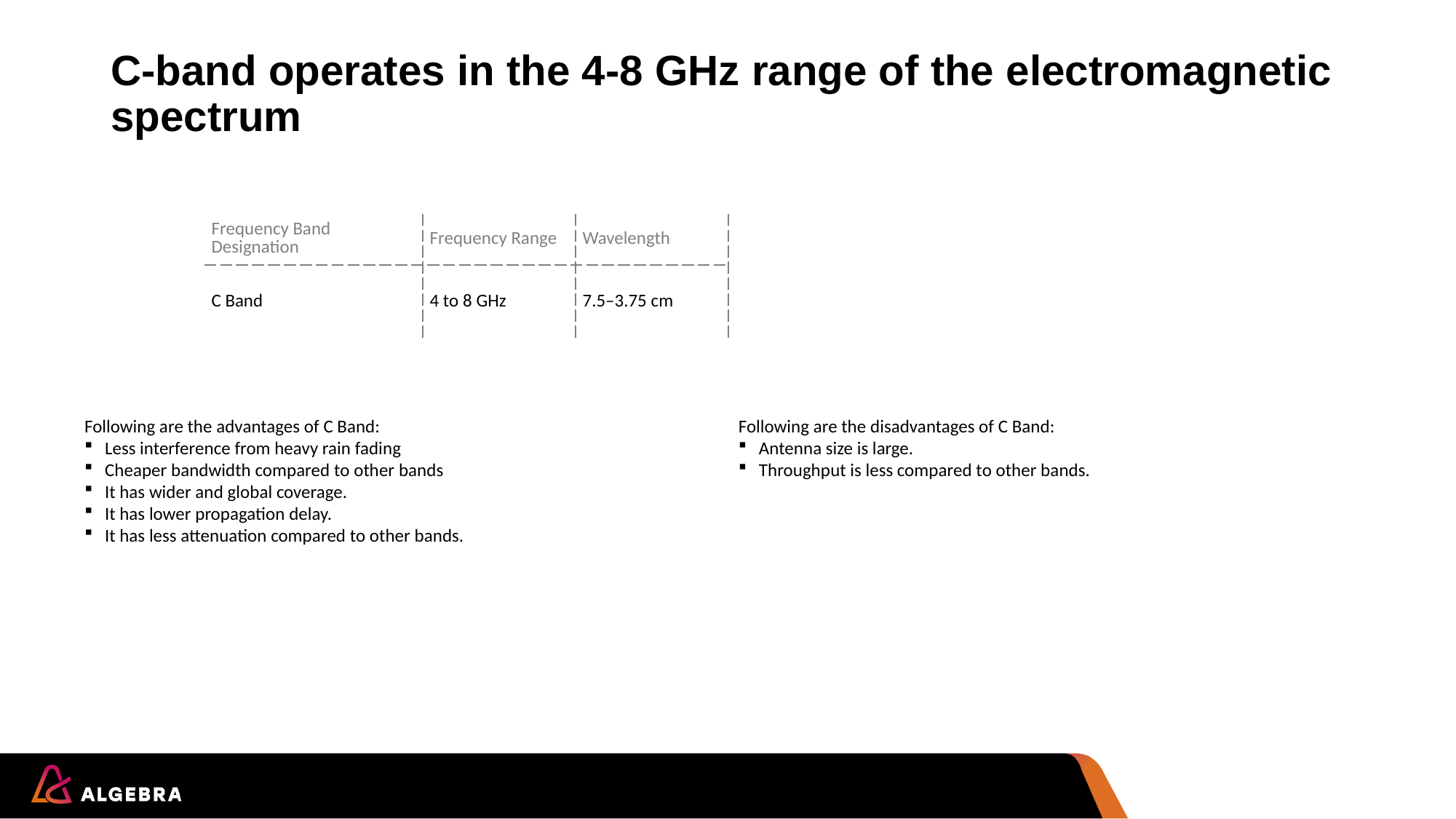

# C-band operates in the 4-8 GHz range of the electromagnetic spectrum
| Frequency Band Designation | Frequency Range | Wavelength |
| --- | --- | --- |
| C Band | 4 to 8 GHz | 7.5–3.75 cm |
Following are the advantages of C Band:
Less interference from heavy rain fading
Cheaper bandwidth compared to other bands
It has wider and global coverage.
It has lower propagation delay.
It has less attenuation compared to other bands.
Following are the disadvantages of C Band:
Antenna size is large.
Throughput is less compared to other bands.